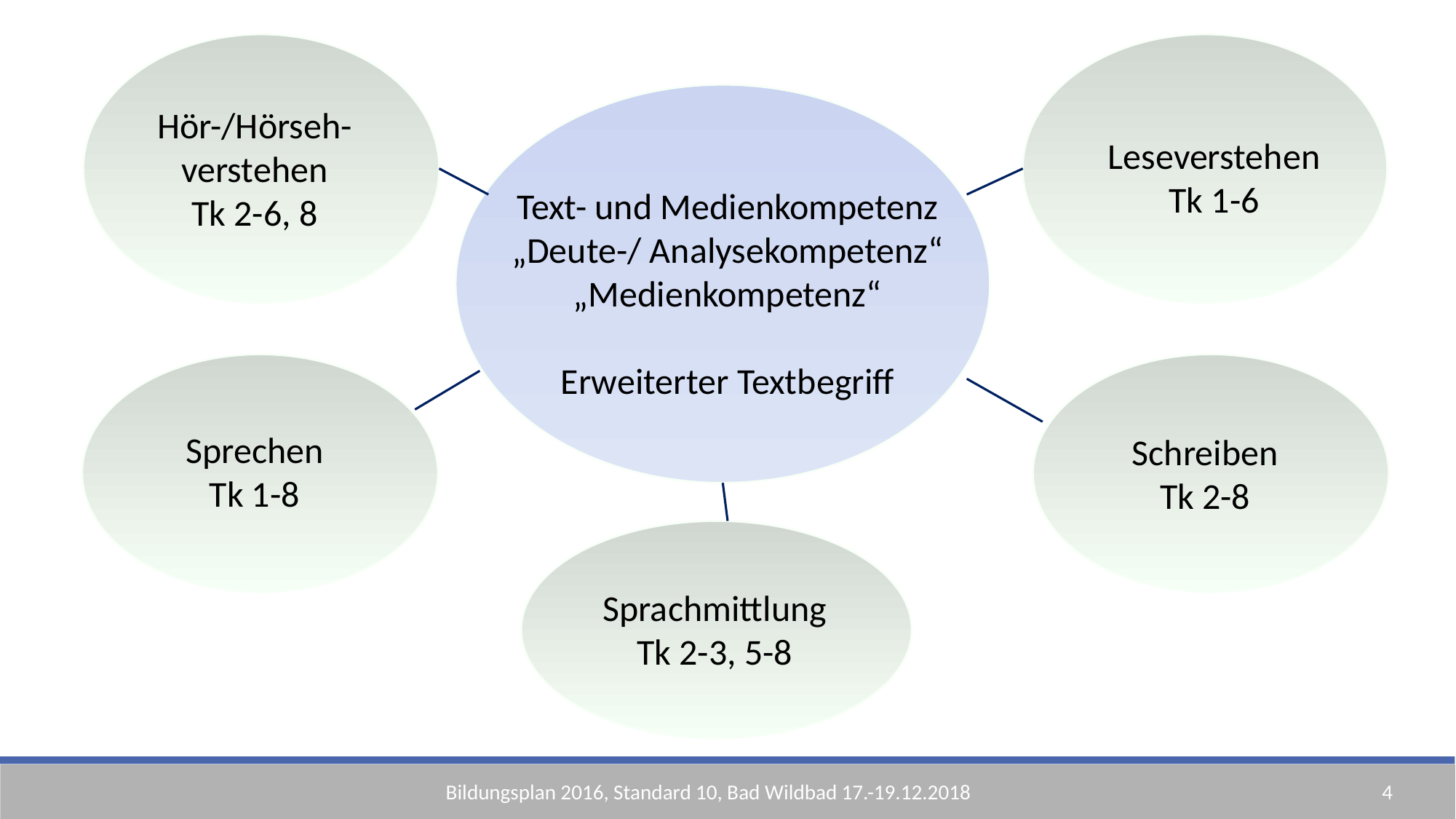

Hör-/Hörseh- verstehen
Tk 2-6, 8
Leseverstehen
Tk 1-6
Text- und Medienkompetenz
„Deute-/ Analysekompetenz“
„Medienkompetenz“

Erweiterter Textbegriff

Sprechen
Tk 1-8
Schreiben
Tk 2-8

Sprachmittlung
Tk 2-3, 5-8